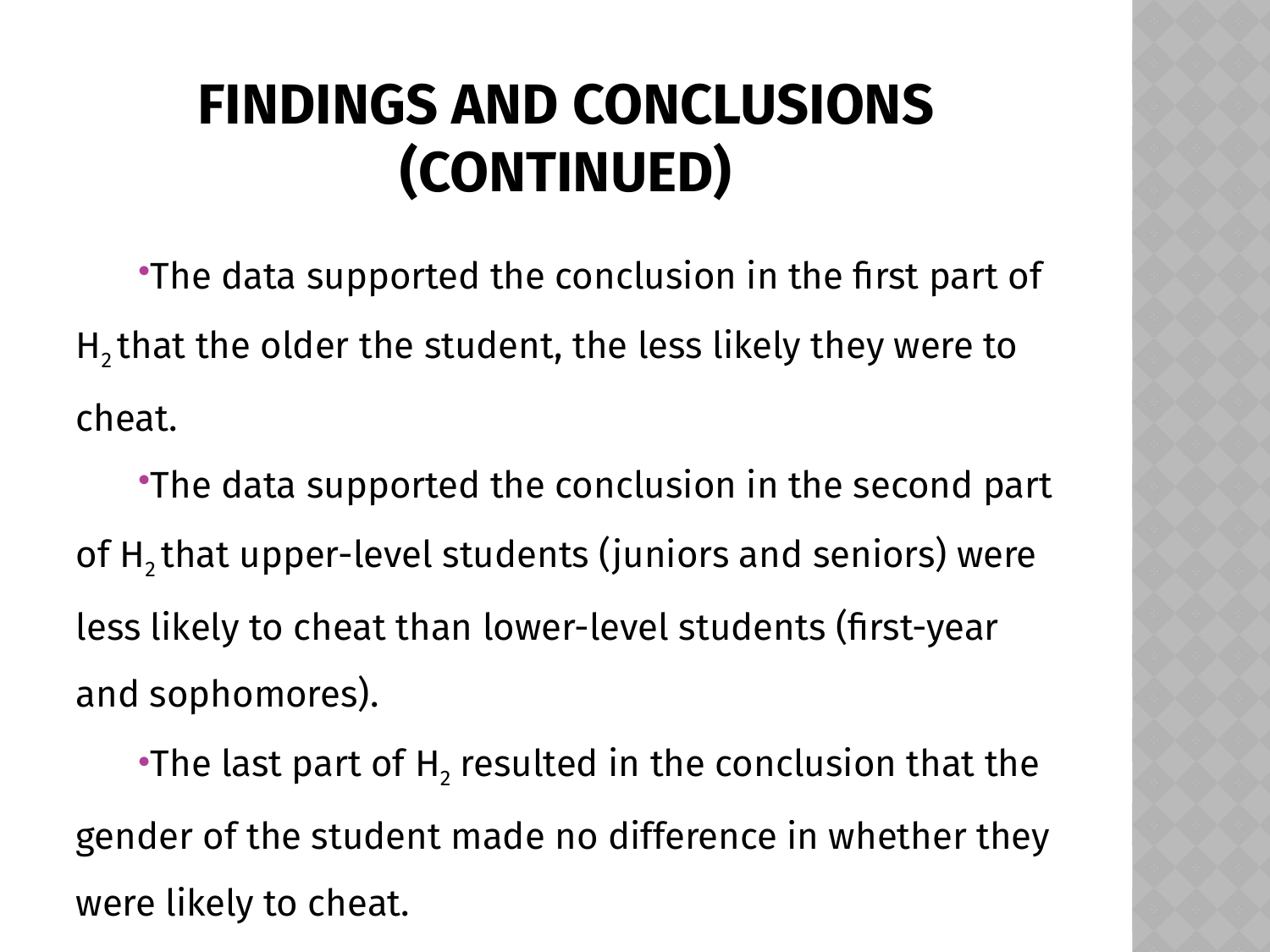

# Findings and Conclusions (continued)
The data supported the conclusion in the first part of H2 that the older the student, the less likely they were to cheat.
The data supported the conclusion in the second part of H2 that upper-level students (juniors and seniors) were less likely to cheat than lower-level students (first-year and sophomores).
The last part of H2 resulted in the conclusion that the gender of the student made no difference in whether they were likely to cheat.